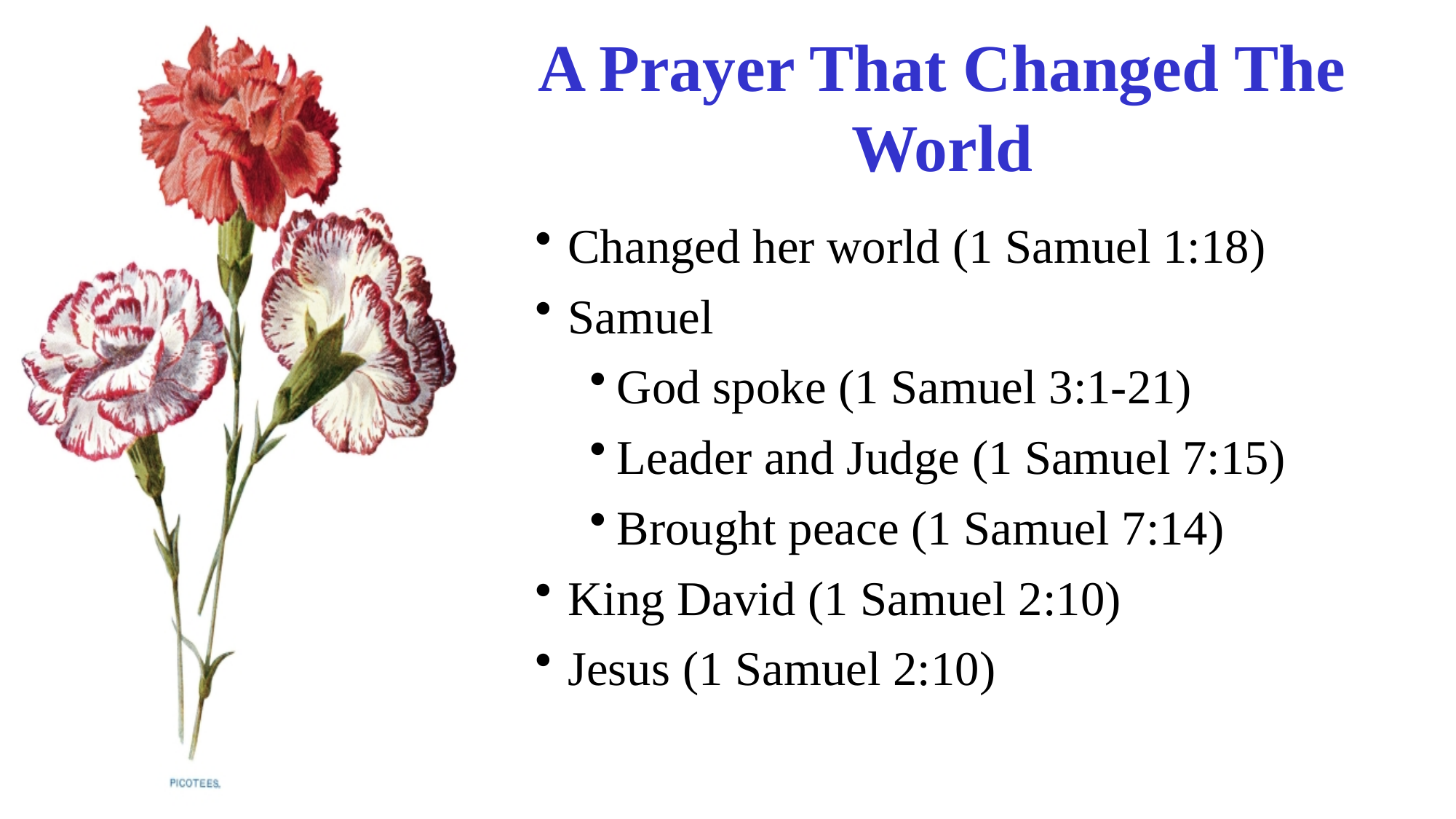

A Prayer That Changed The World
Changed her world (1 Samuel 1:18)
Samuel
God spoke (1 Samuel 3:1-21)
Leader and Judge (1 Samuel 7:15)
Brought peace (1 Samuel 7:14)
King David (1 Samuel 2:10)
Jesus (1 Samuel 2:10)